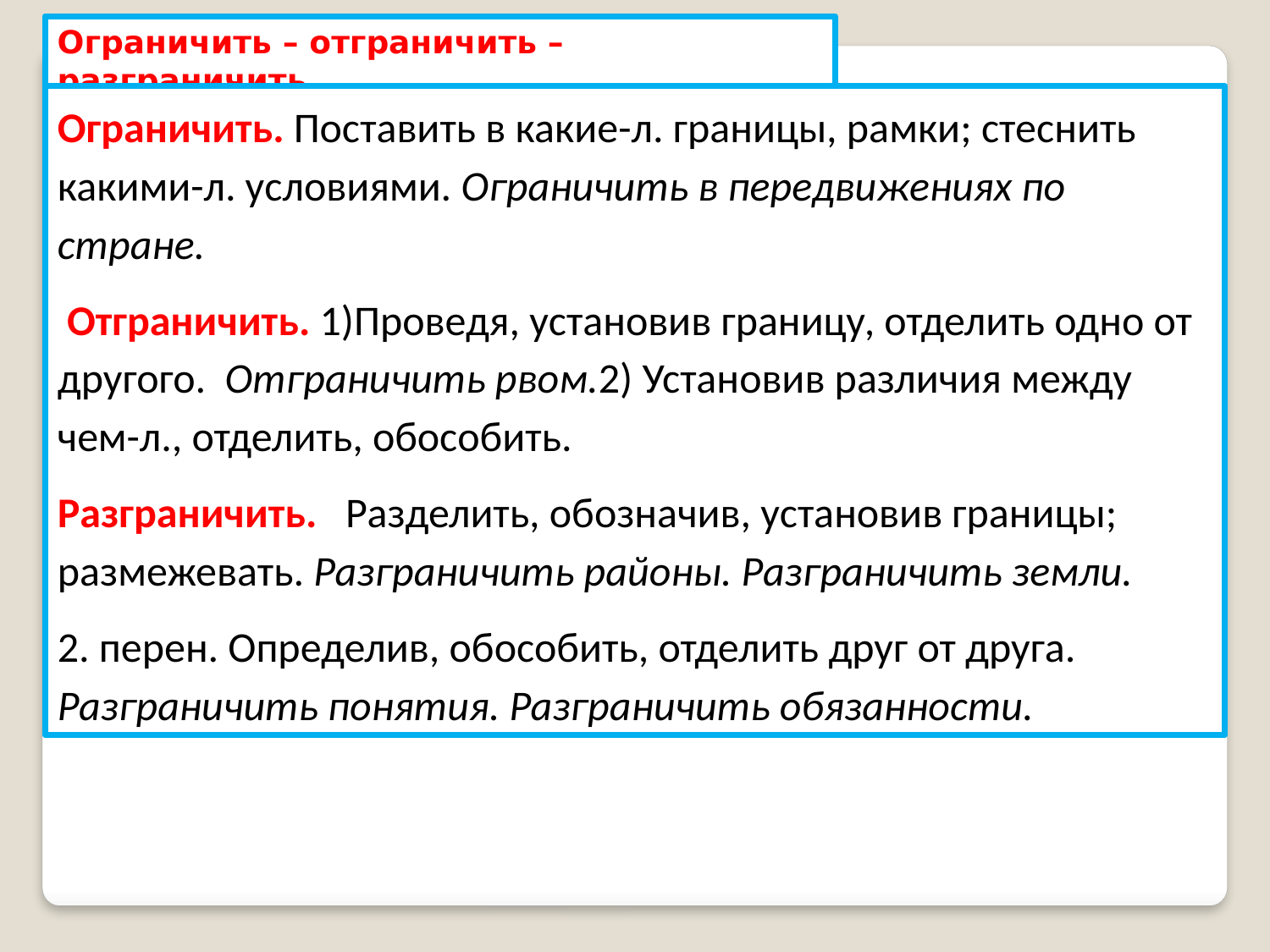

Ограничить – отграничить – разграничить
Ограничить. Поставить в какие-л. границы, рамки; стеснить какими-л. условиями. Ограничить в передвижениях по стране.
 Отграничить. 1)Проведя, установив границу, отделить одно от другого.  Отграничить рвом.2) Установив различия между чем-л., отделить, обособить.
Разграничить.   Разделить, обозначив, установив границы; размежевать. Разграничить районы. Разграничить земли.
2. перен. Определив, обособить, отделить друг от друга. Разграничить понятия. Разграничить обязанности.